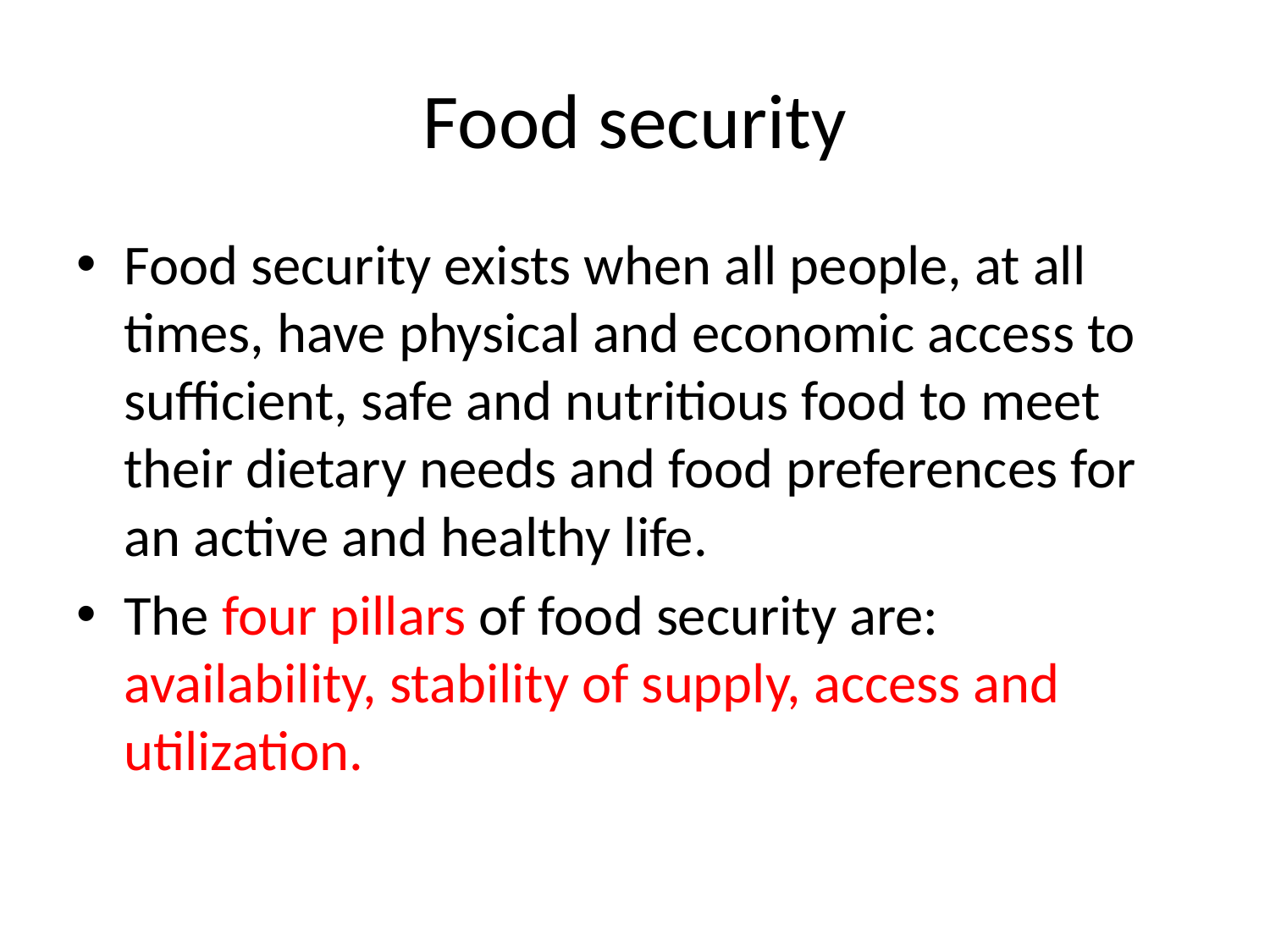

# Food security
Food security exists when all people, at all times, have physical and economic access to sufficient, safe and nutritious food to meet their dietary needs and food preferences for an active and healthy life.
The four pillars of food security are: availability, stability of supply, access and utilization.